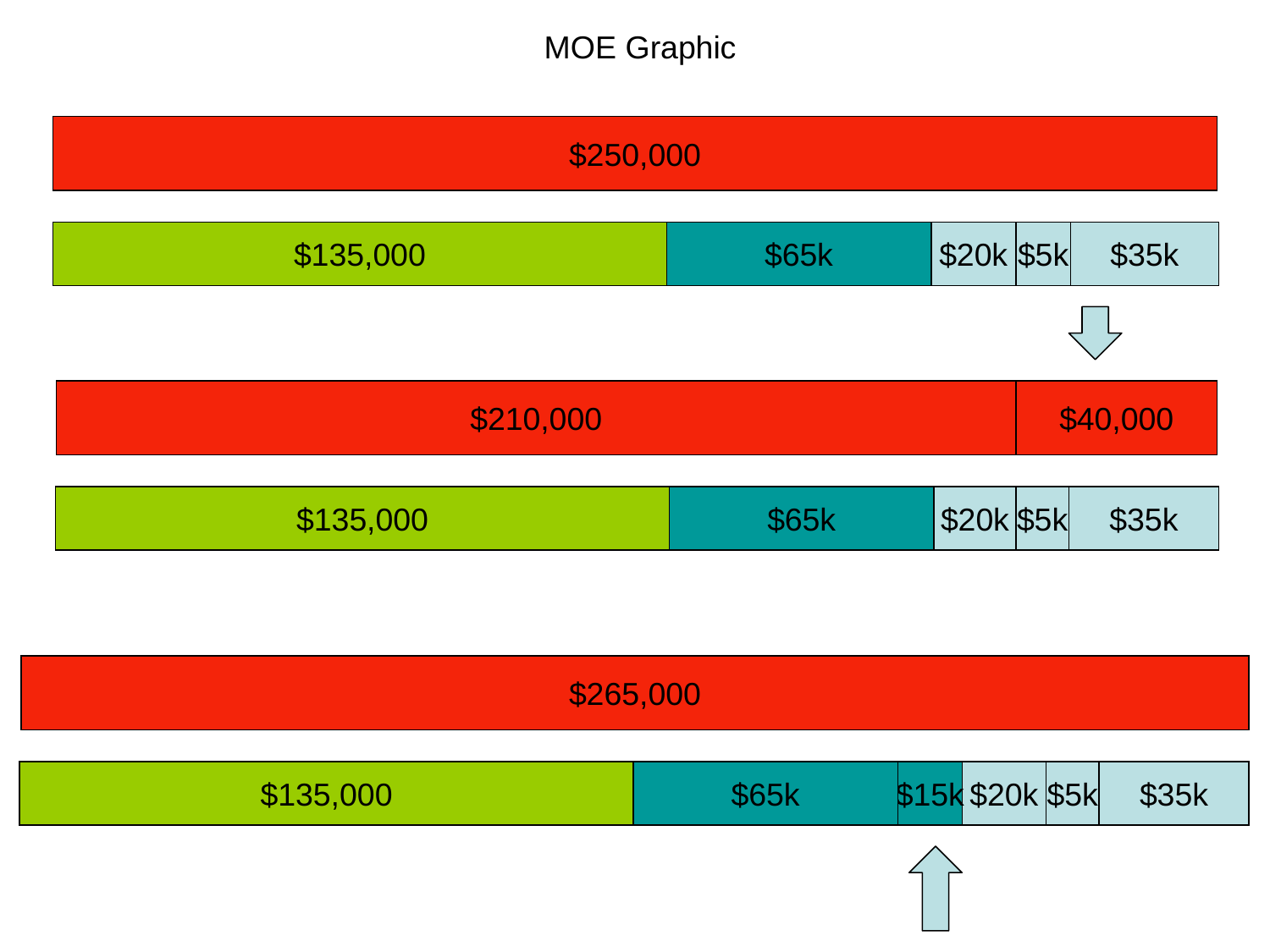

MOE Graphic
$250,000
$135,000
$65k
$20k
$5k
$35k

$210,000
$40,000
$135,000
$65k
$20k
$5k
$35k
$265,000
$135,000
$65k
$15k
$20k
$5k
$35k